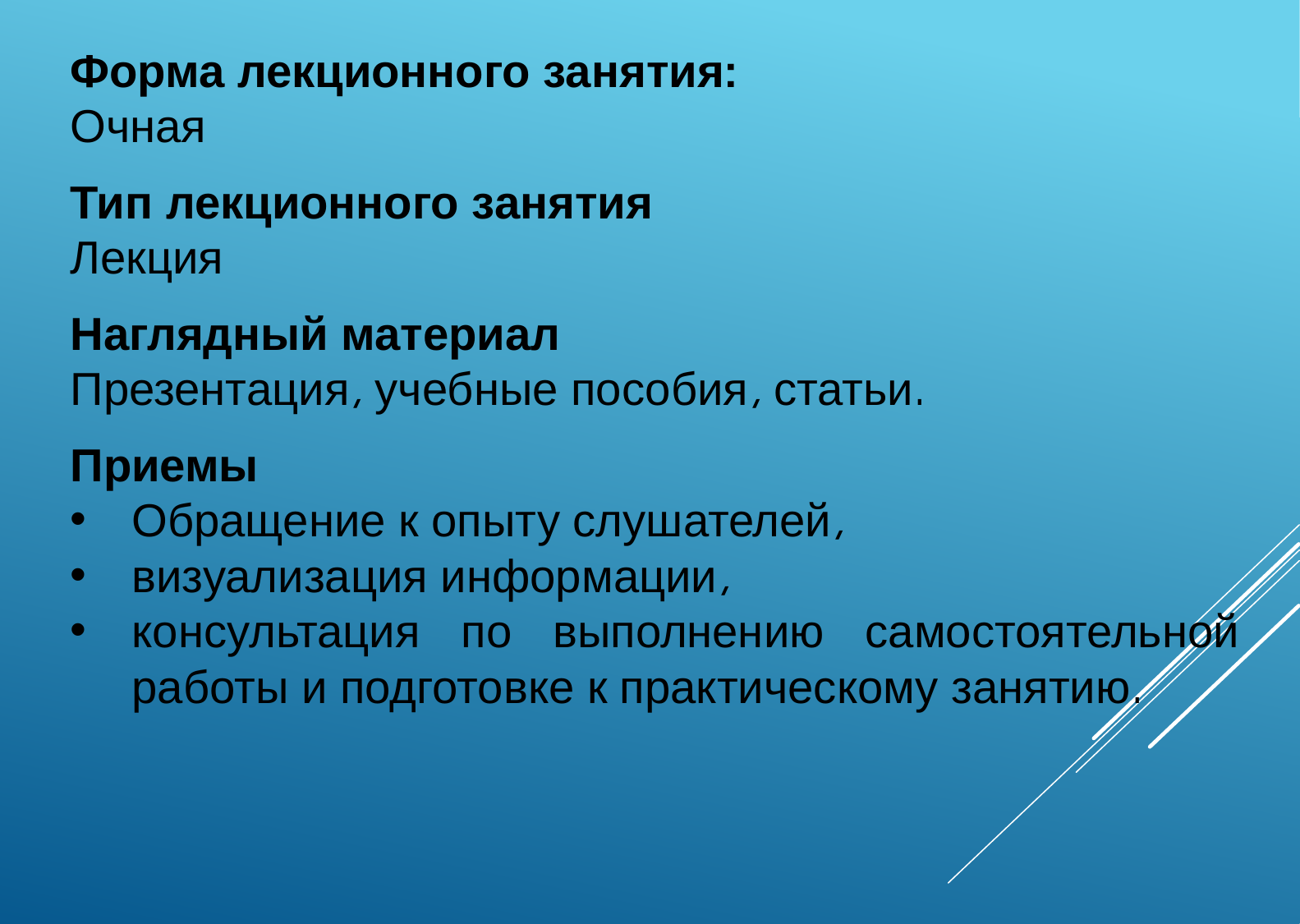

Форма лекционного занятия:
Очная

Тип лекционного занятия
Лекция

Наглядный материал
Презентация, учебные пособия, статьи.

Приемы
Обращение к опыту слушателей,
визуализация информации,
консультация по выполнению самостоятельной работы и подготовке к практическому занятию.